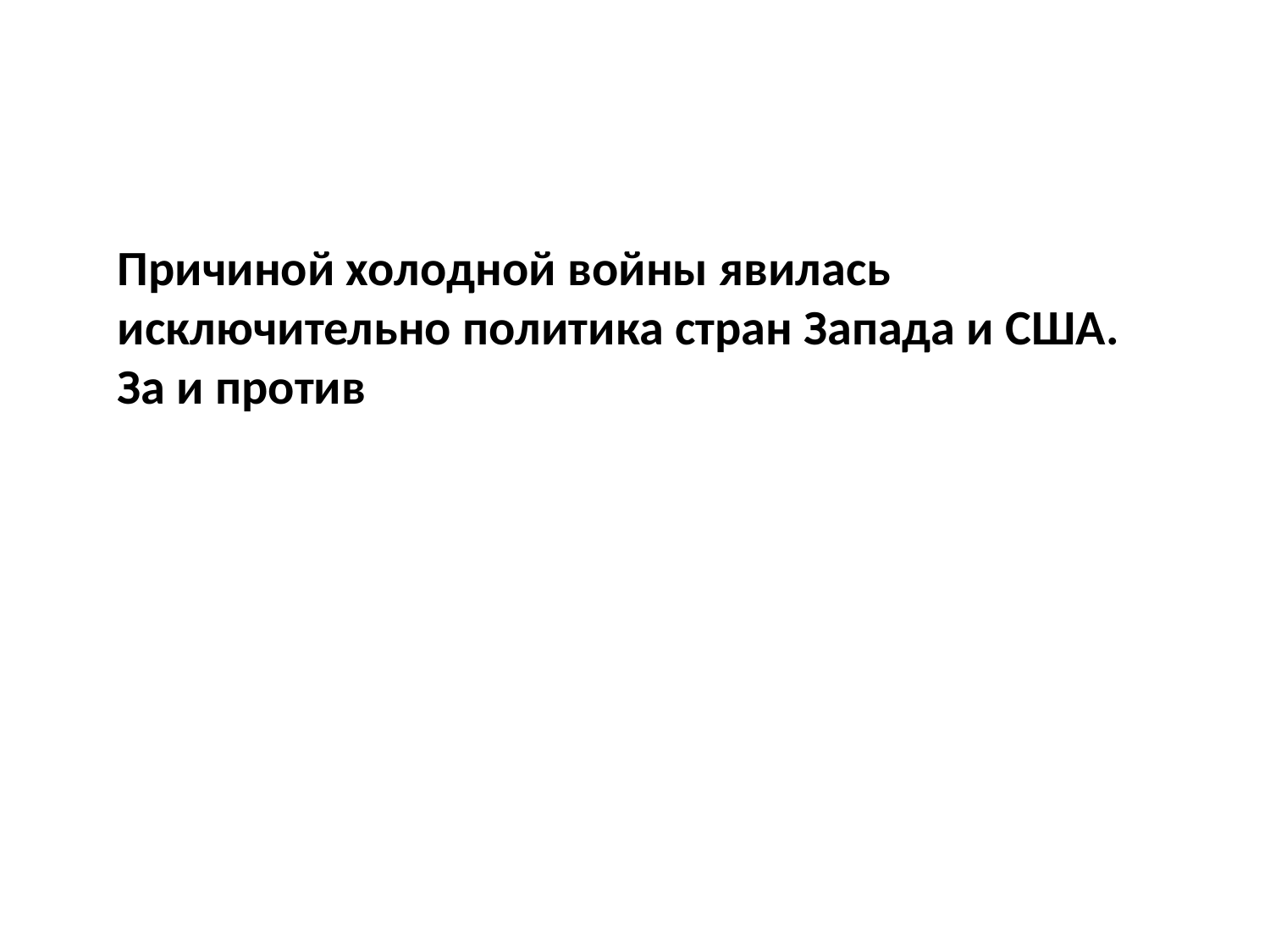

# Причиной холодной войны явилась исключительно политика стран Запада и США. За и против